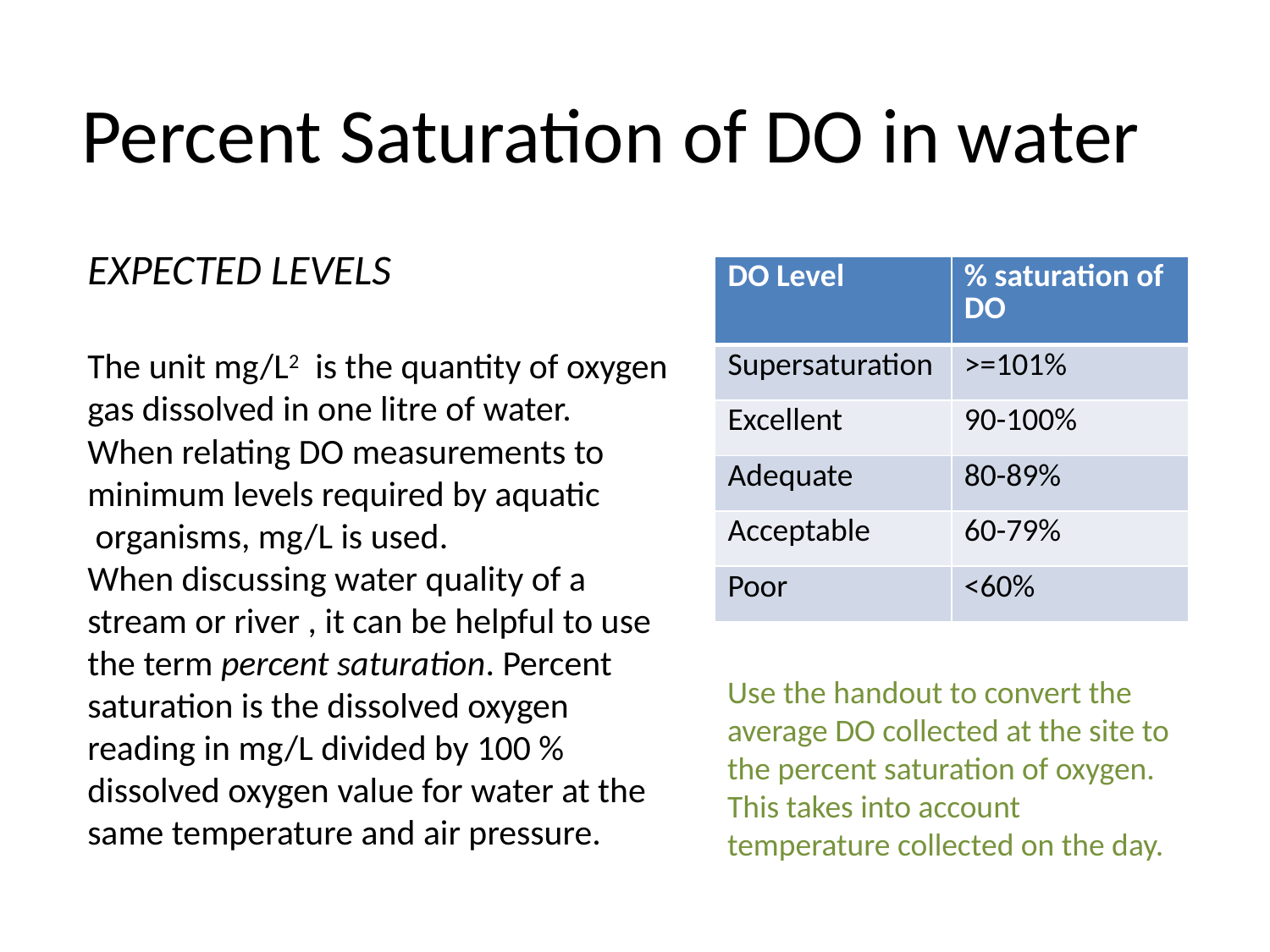

Percent Saturation of DO in water
EXPECTED LEVELS

The unit mg/L2  is the quantity of oxygen gas dissolved in one litre of water.
When relating DO measurements to minimum levels required by aquatic
 organisms, mg/L is used.
When discussing water quality of a stream or river , it can be helpful to use
the term percent saturation. Percent saturation is the dissolved oxygen reading in mg/L divided by 100 % dissolved oxygen value for water at the same temperature and air pressure.
| DO Level | % saturation of DO |
| --- | --- |
| Supersaturation | >=101% |
| Excellent | 90-100% |
| Adequate | 80-89% |
| Acceptable | 60-79% |
| Poor | <60% |
Use the handout to convert the average DO collected at the site to the percent saturation of oxygen. This takes into account temperature collected on the day.